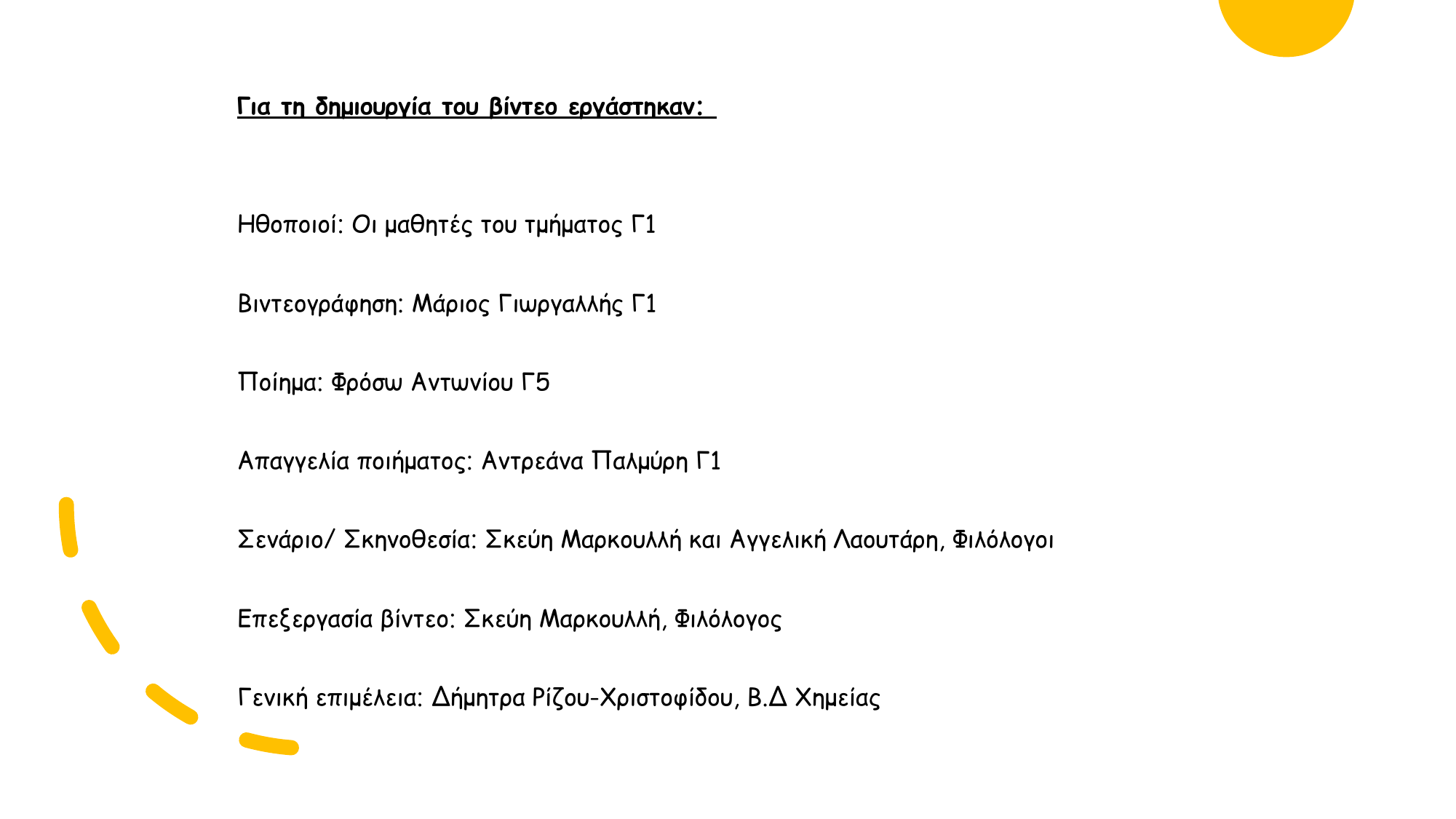

Για τη δημιουργία του βίντεο εργάστηκαν:

Ηθοποιοί: Οι μαθητές του τμήματος Γ1

Βιντεογράφηση: Μάριος Γιωργαλλής Γ1

Ποίημα: Φρόσω Αντωνίου Γ5

Απαγγελία ποιήματος: Αντρεάνα Παλμύρη Γ1

Σενάριο/ Σκηνοθεσία: Σκεύη Μαρκουλλή και Αγγελική Λαουτάρη, Φιλόλογοι

Επεξεργασία βίντεο: Σκεύη Μαρκουλλή, Φιλόλογος

Γενική επιμέλεια: Δήμητρα Ρίζου-Χριστοφίδου, Β.Δ Χημείας